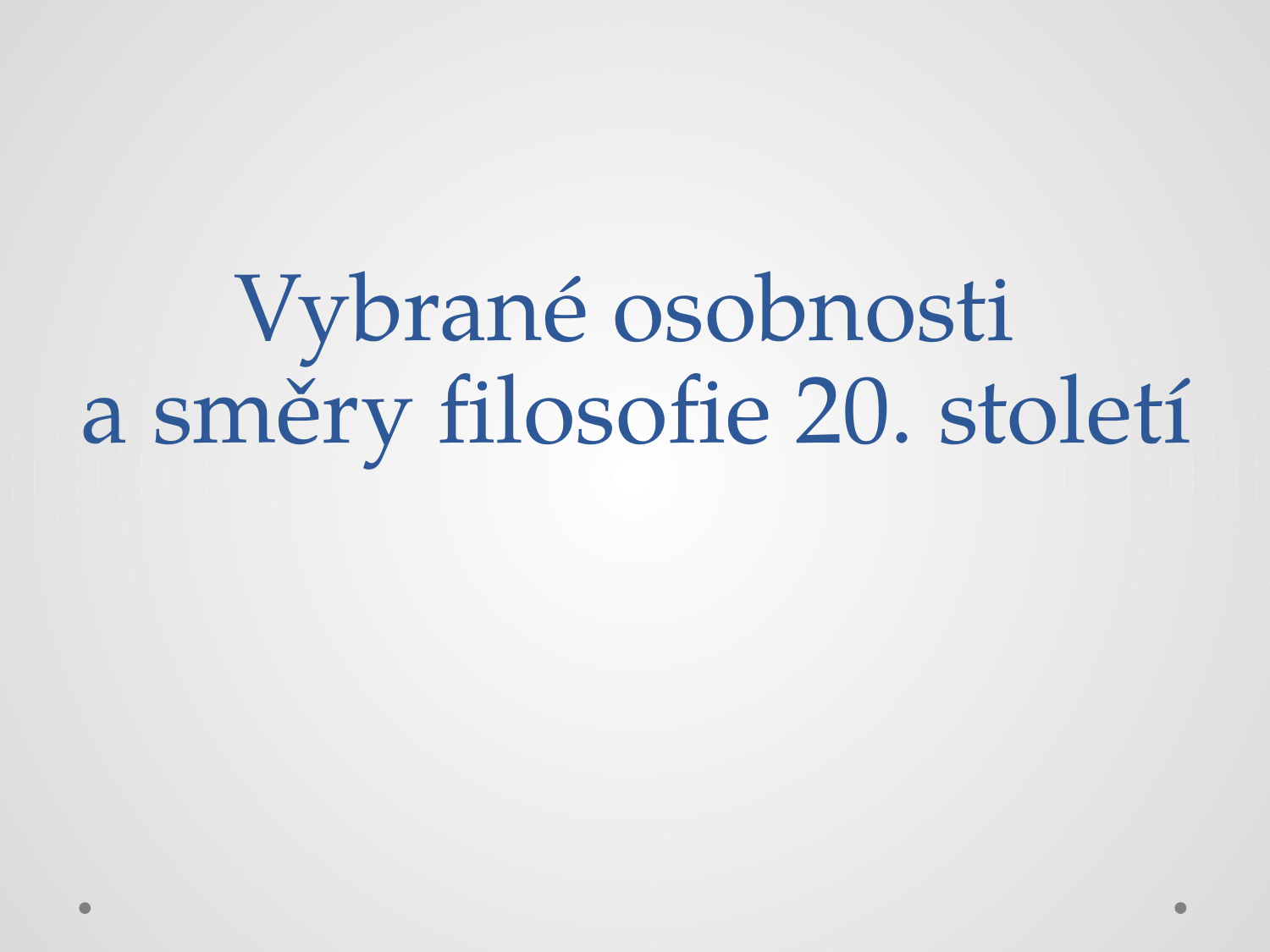

# Vybrané osobnosti a směry filosofie 20. století